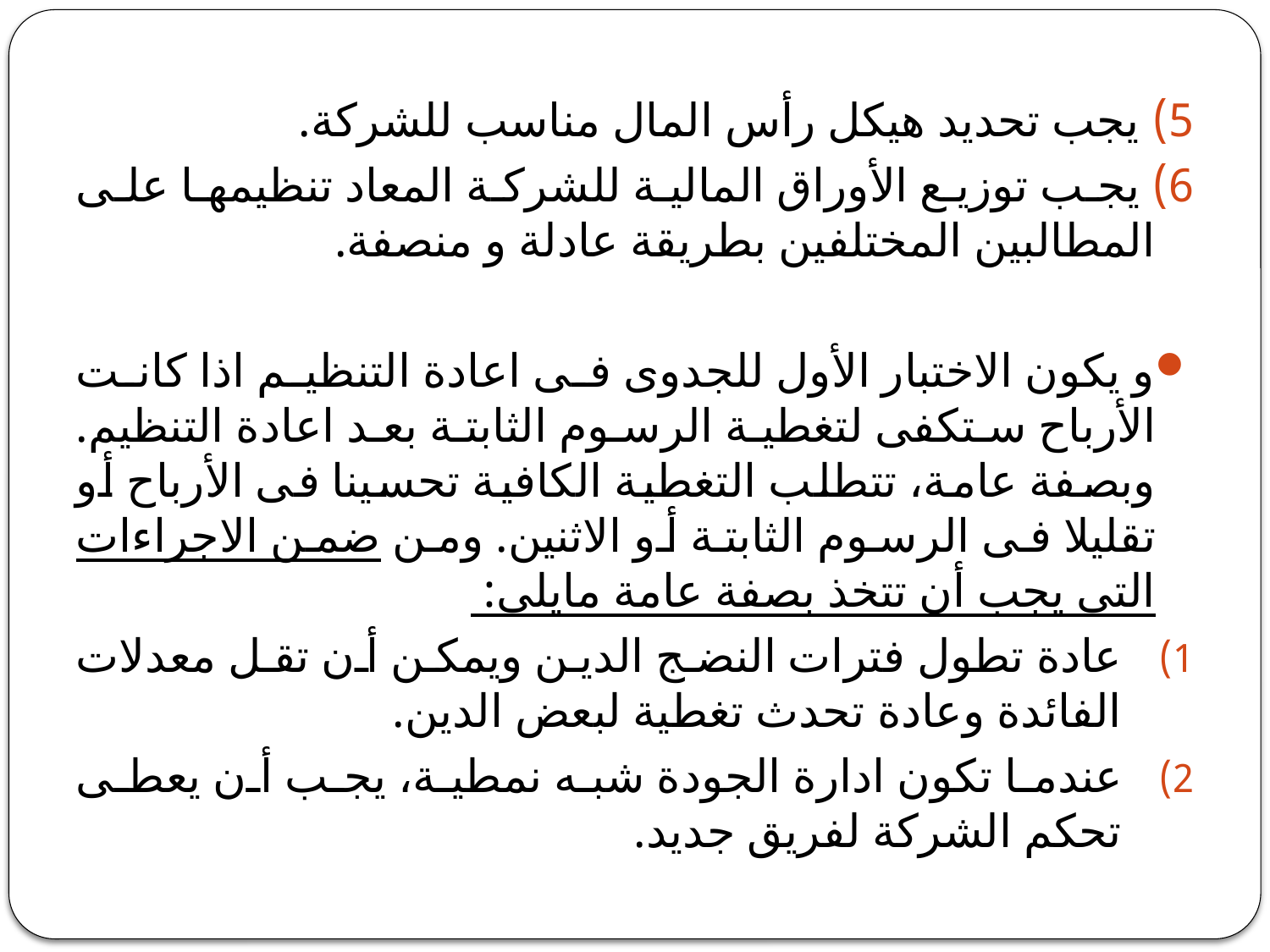

#
5) يجب تحديد هيكل رأس المال مناسب للشركة.
6) يجب توزيع الأوراق المالية للشركة المعاد تنظيمها على المطالبين المختلفين بطريقة عادلة و منصفة.

و يكون الاختبار الأول للجدوى فى اعادة التنظيم اذا كانت الأرباح ستكفى لتغطية الرسوم الثابتة بعد اعادة التنظيم. وبصفة عامة، تتطلب التغطية الكافية تحسينا فى الأرباح أو تقليلا فى الرسوم الثابتة أو الاثنين. ومن ضمن الاجراءات التى يجب أن تتخذ بصفة عامة مايلى:
عادة تطول فترات النضج الدين ويمكن أن تقل معدلات الفائدة وعادة تحدث تغطية لبعض الدين.
عندما تكون ادارة الجودة شبه نمطية، يجب أن يعطى تحكم الشركة لفريق جديد.